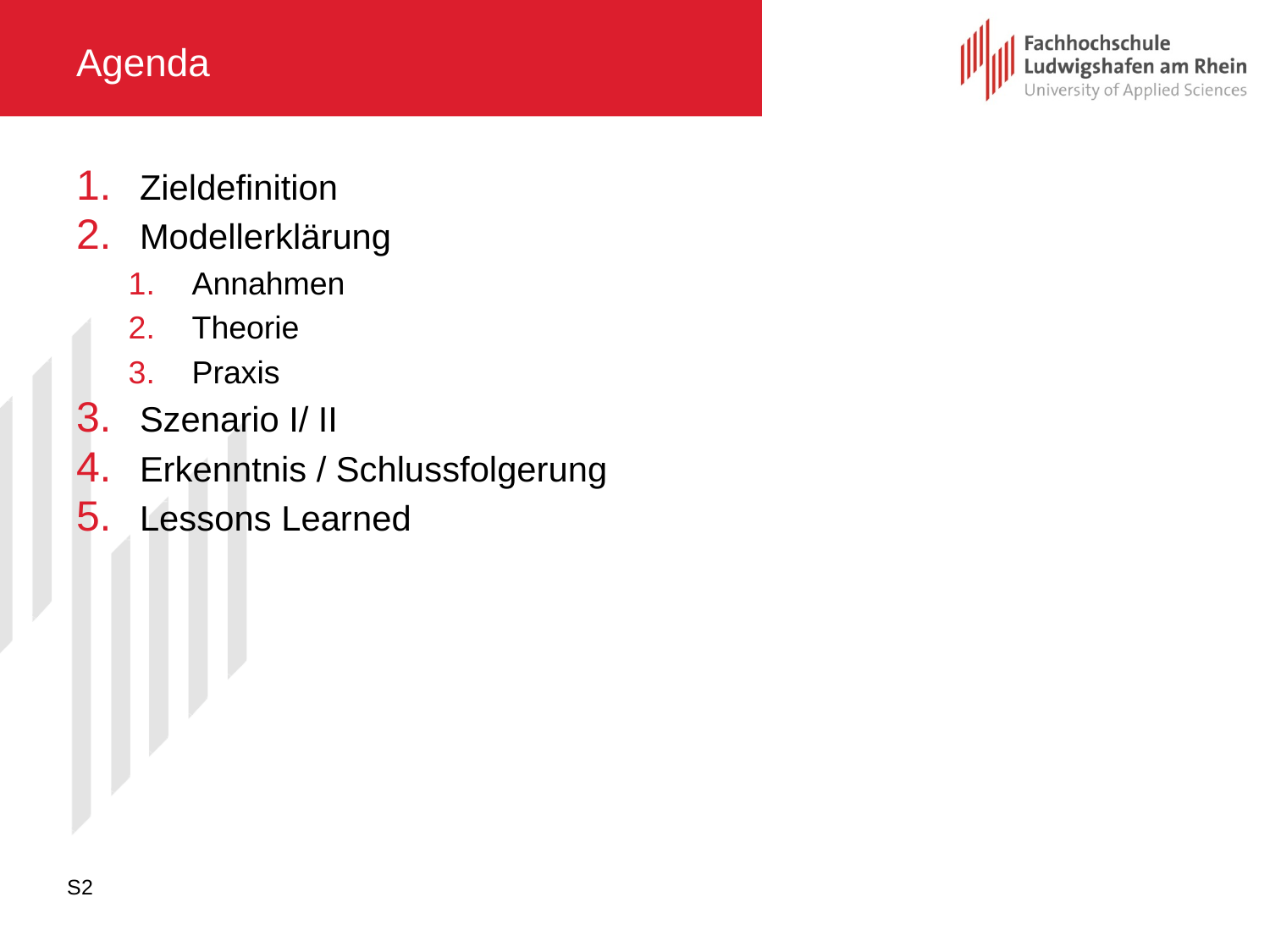

# Agenda
Zieldefinition
Modellerklärung
Annahmen
Theorie
Praxis
Szenario I/ II
Erkenntnis / Schlussfolgerung
Lessons Learned
S2